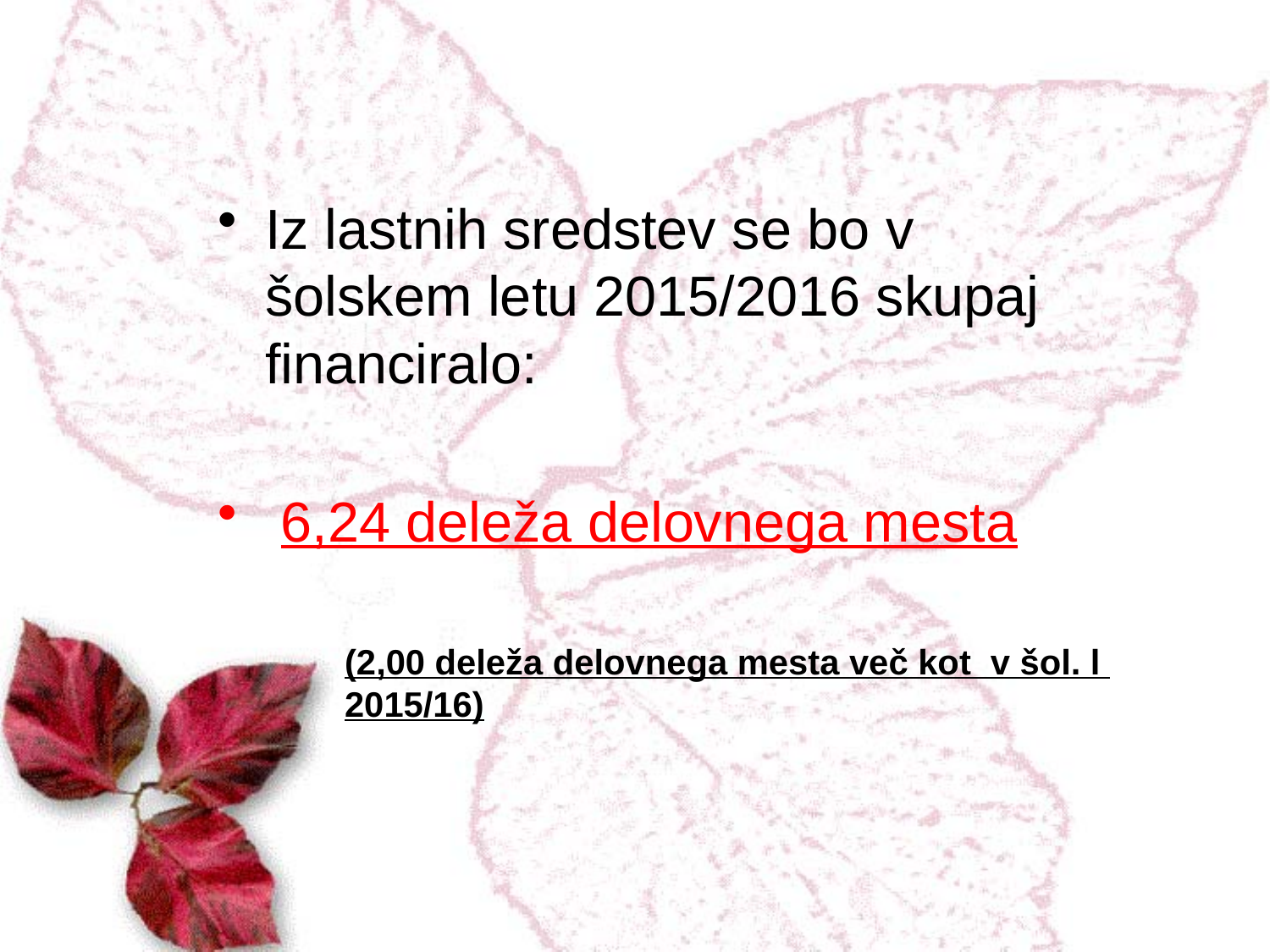

Iz lastnih sredstev se bo v šolskem letu 2015/2016 skupaj financiralo:

 6,24 deleža delovnega mesta

	(2,00 deleža delovnega mesta več kot  v šol. l 	2015/16)